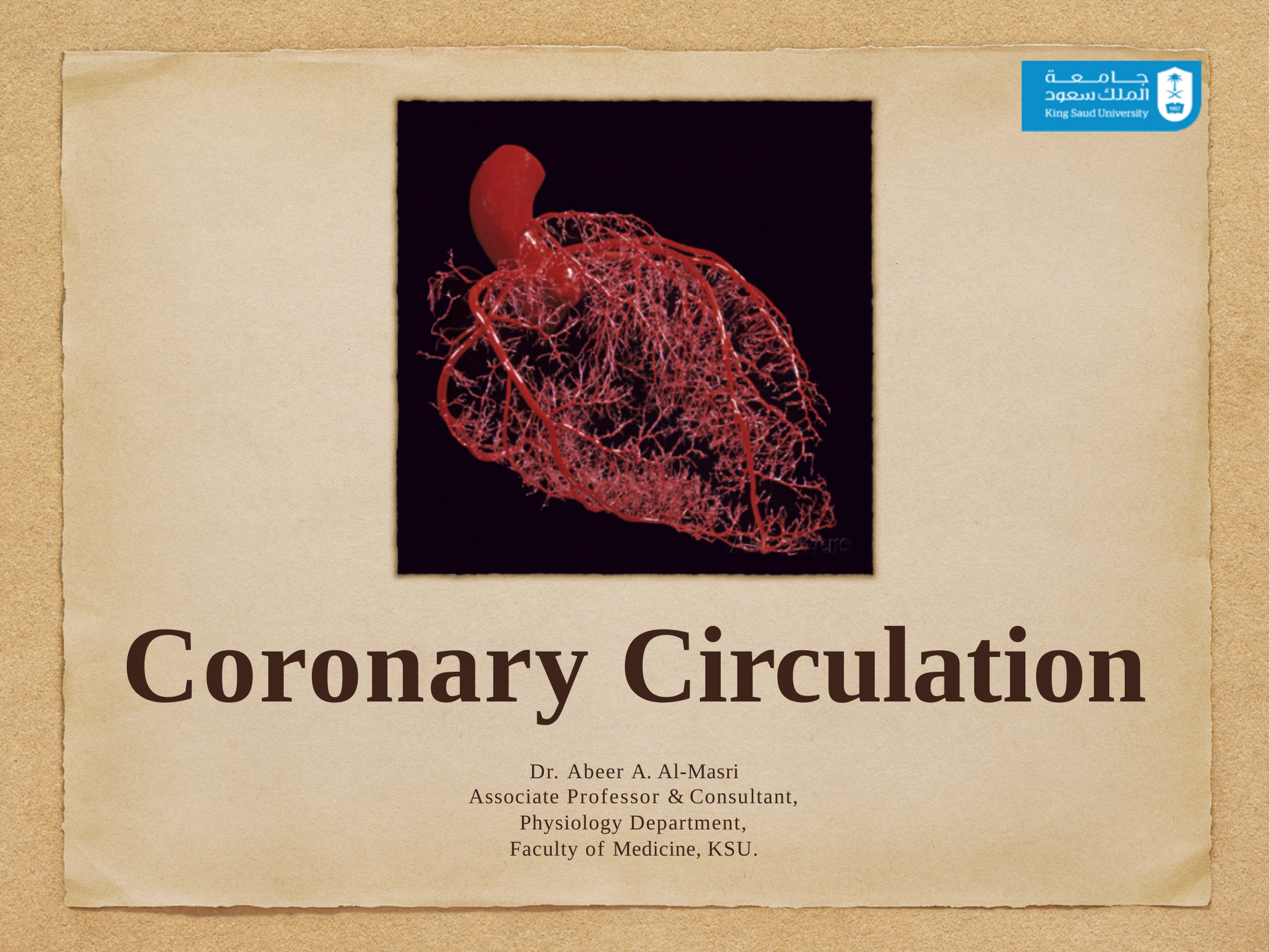

Coronary Circulation
Dr. Abeer A. Al-Masri  Associate Professor & Consultant,
Physiology Department,  Faculty of Medicine, KSU.